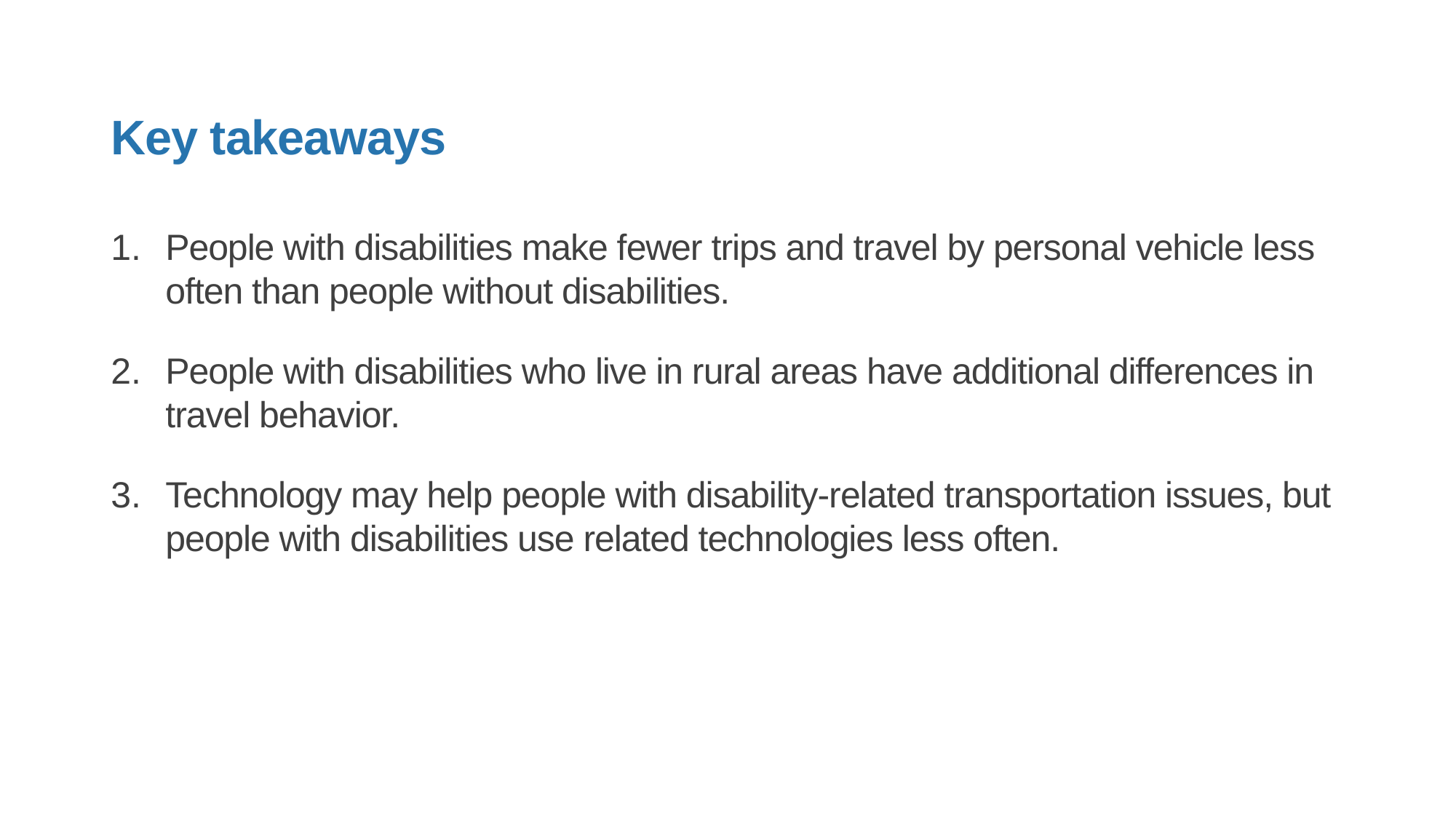

# Key takeaways
People with disabilities make fewer trips and travel by personal vehicle less often than people without disabilities.
People with disabilities who live in rural areas have additional differences in travel behavior.
Technology may help people with disability-related transportation issues, but people with disabilities use related technologies less often.